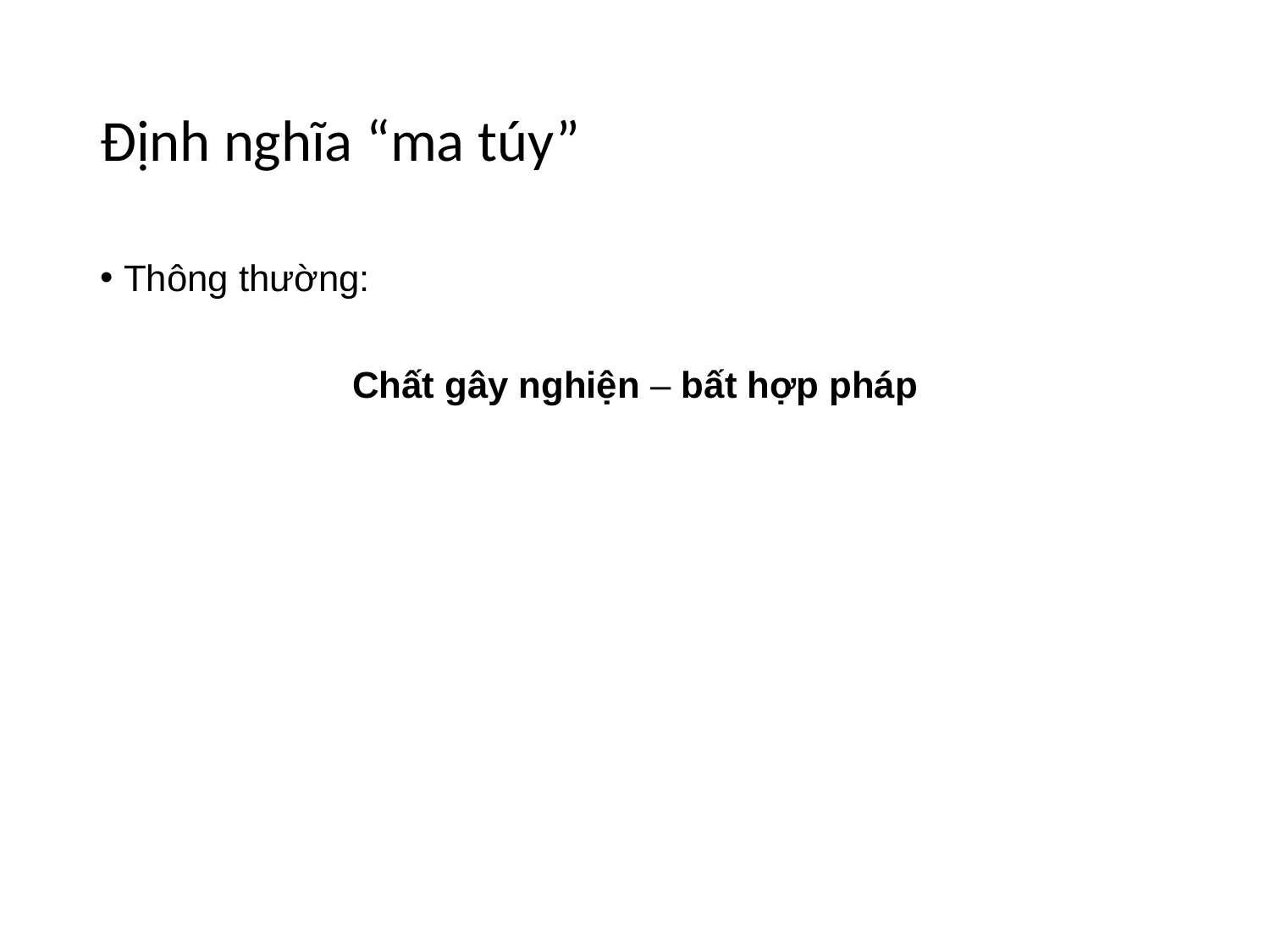

# Định nghĩa “ma túy”
Thông thường:

Chất gây nghiện – bất hợp pháp